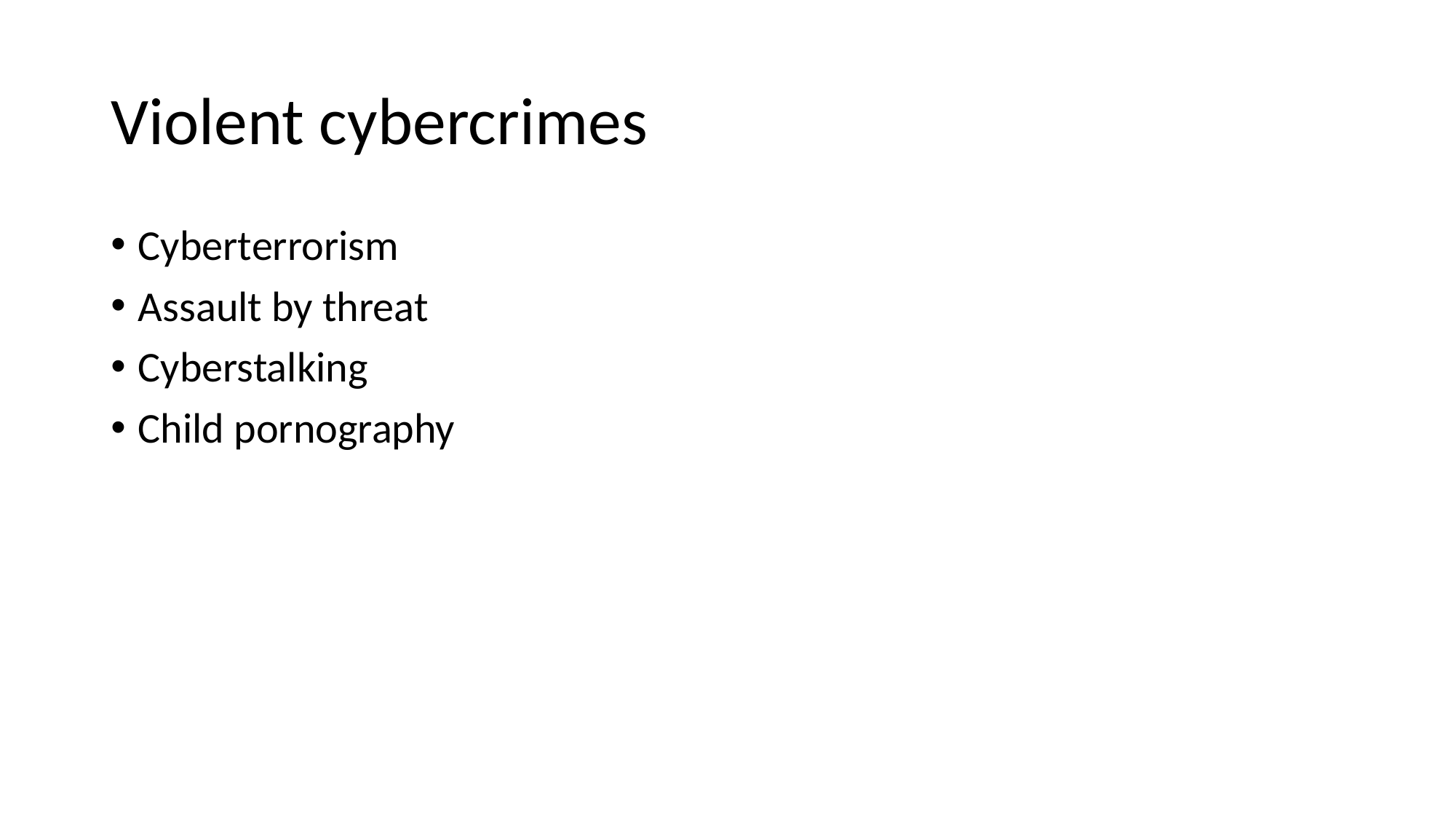

# Violent cybercrimes
Cyberterrorism
Assault by threat
Cyberstalking
Child pornography